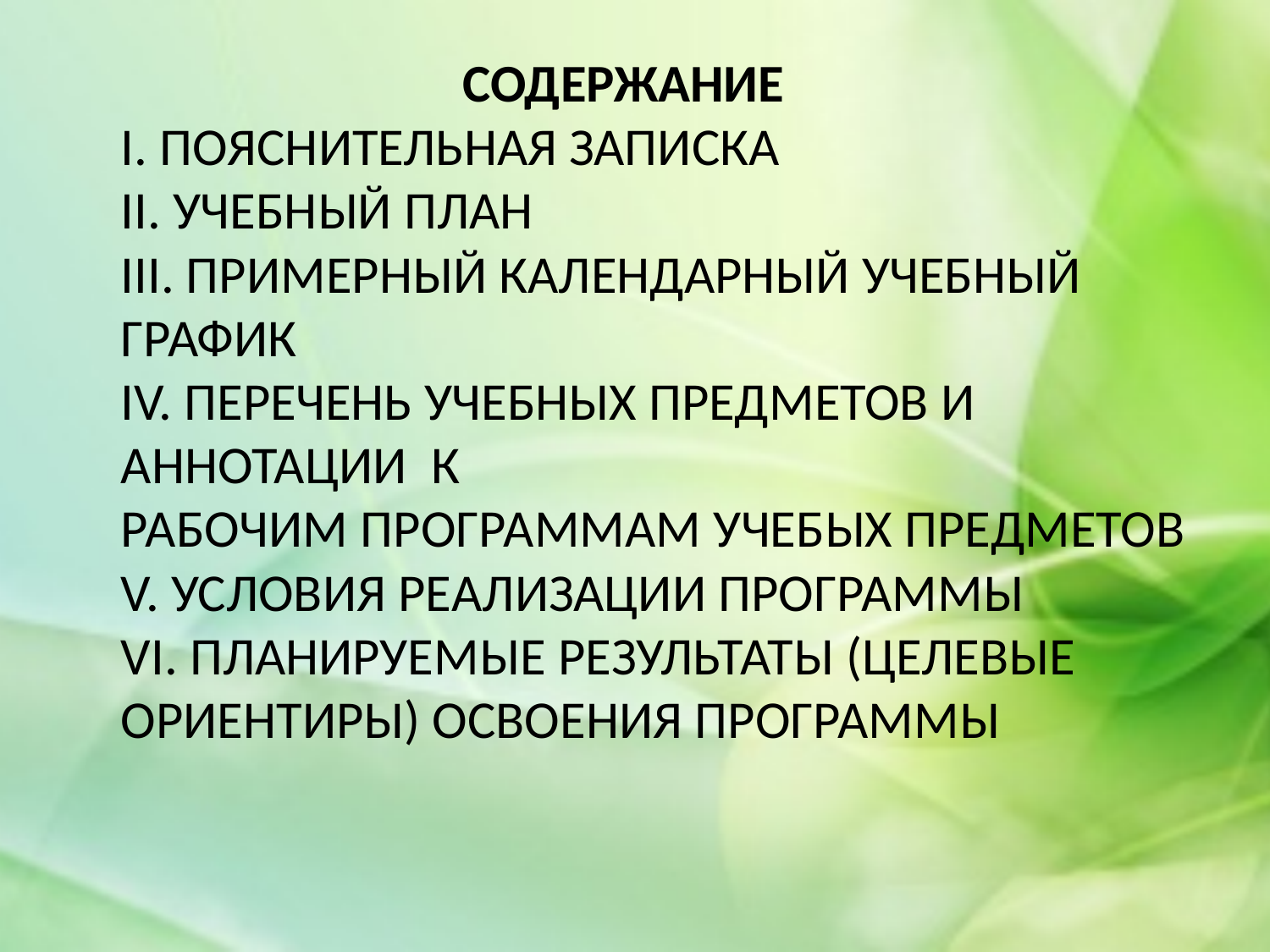

СОДЕРЖАНИЕ
I. ПОЯСНИТЕЛЬНАЯ ЗАПИСКА
II. УЧЕБНЫЙ ПЛАН
III. ПРИМЕРНЫЙ КАЛЕНДАРНЫЙ УЧЕБНЫЙ ГРАФИК
IV. ПЕРЕЧЕНЬ УЧЕБНЫХ ПРЕДМЕТОВ И АННОТАЦИИ  К
РАБОЧИМ ПРОГРАММАМ УЧЕБЫХ ПРЕДМЕТОВ
V. УСЛОВИЯ РЕАЛИЗАЦИИ ПРОГРАММЫ
VI. ПЛАНИРУЕМЫЕ РЕЗУЛЬТАТЫ (ЦЕЛЕВЫЕ
ОРИЕНТИРЫ) ОСВОЕНИЯ ПРОГРАММЫ